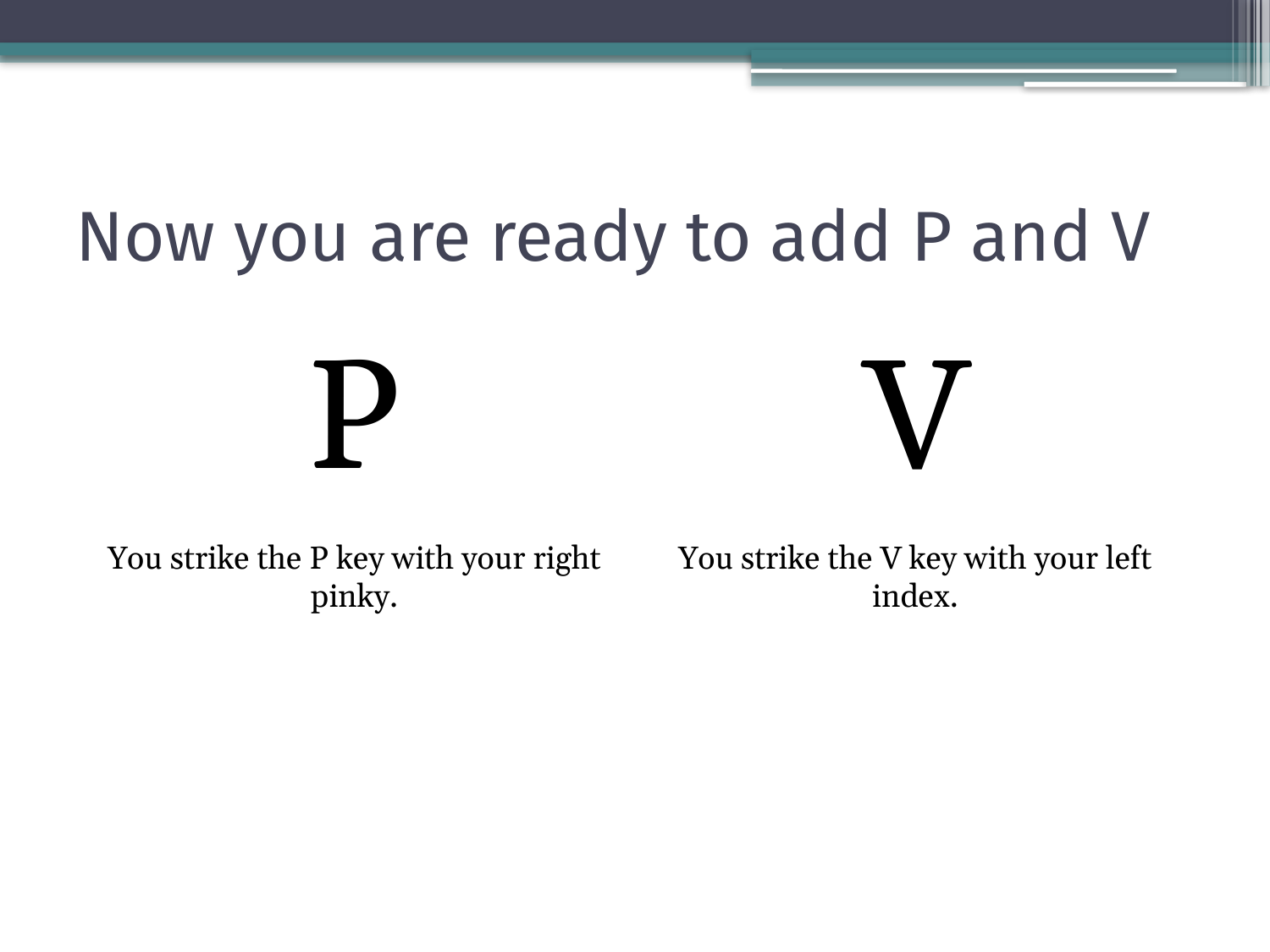

# Now you are ready to add P and V
P

You strike the P key with your right pinky.
V

You strike the V key with your left index.